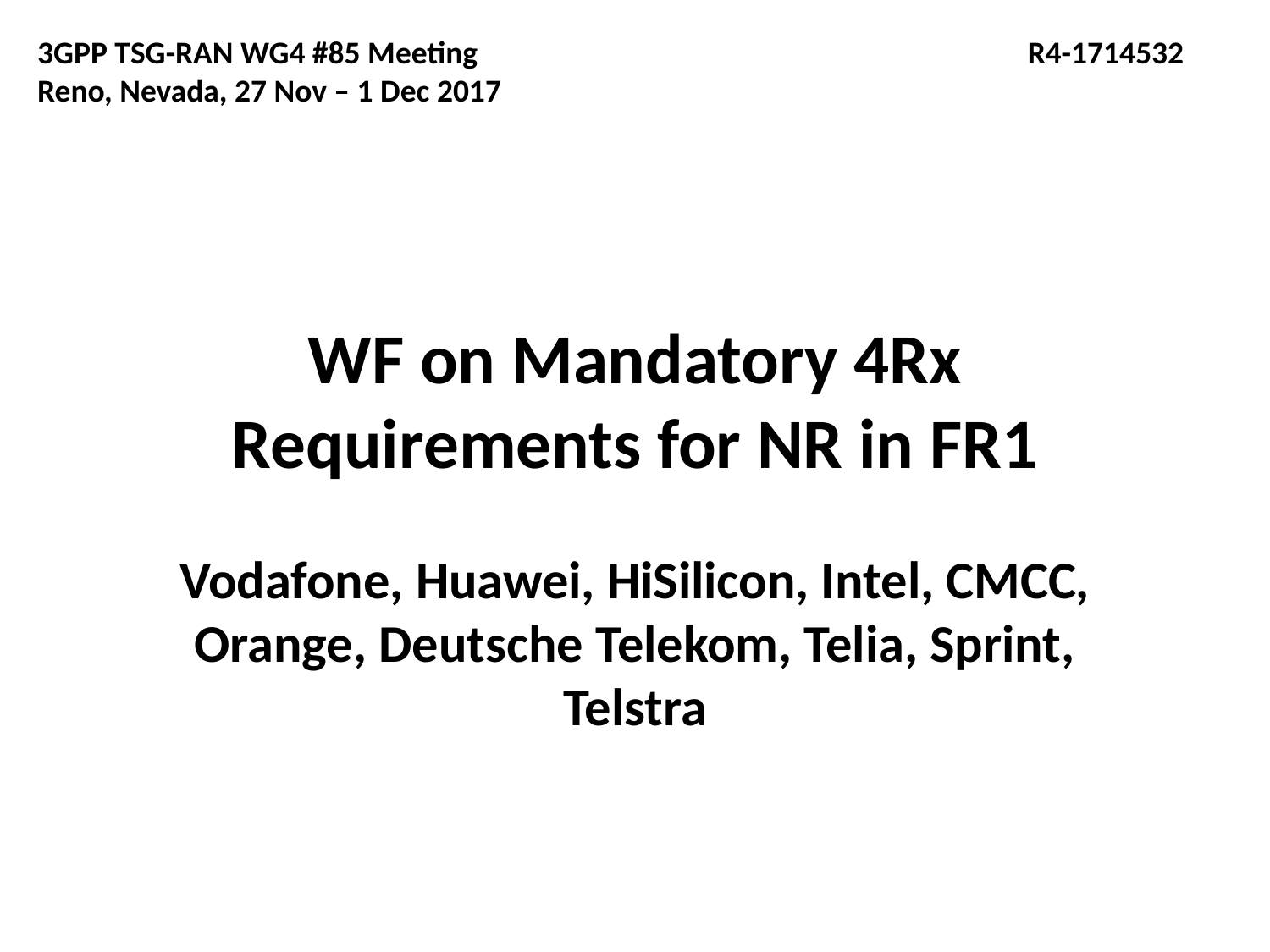

3GPP TSG-RAN WG4 #85 Meeting
Reno, Nevada, 27 Nov – 1 Dec 2017
R4-1714532
# WF on Mandatory 4Rx Requirements for NR in FR1
Vodafone, Huawei, HiSilicon, Intel, CMCC, Orange, Deutsche Telekom, Telia, Sprint,
Telstra